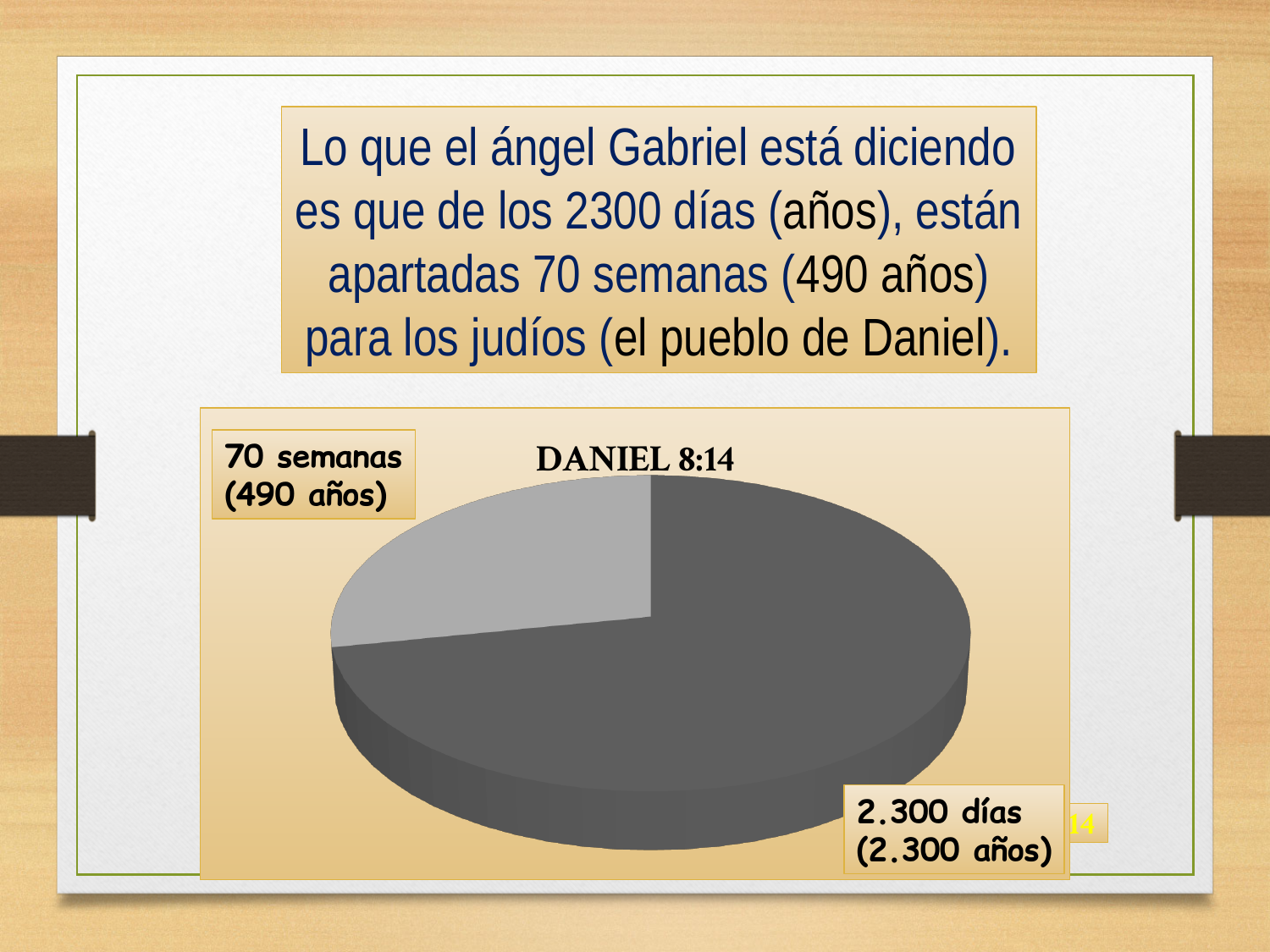

Lo que el ángel Gabriel está diciendo es que de los 2300 días (años), están apartadas 70 semanas (490 años) para los judíos (el pueblo de Daniel).

[unsupported chart]

70 semanas
(490 años)
2.300 días
(2.300 años)
14